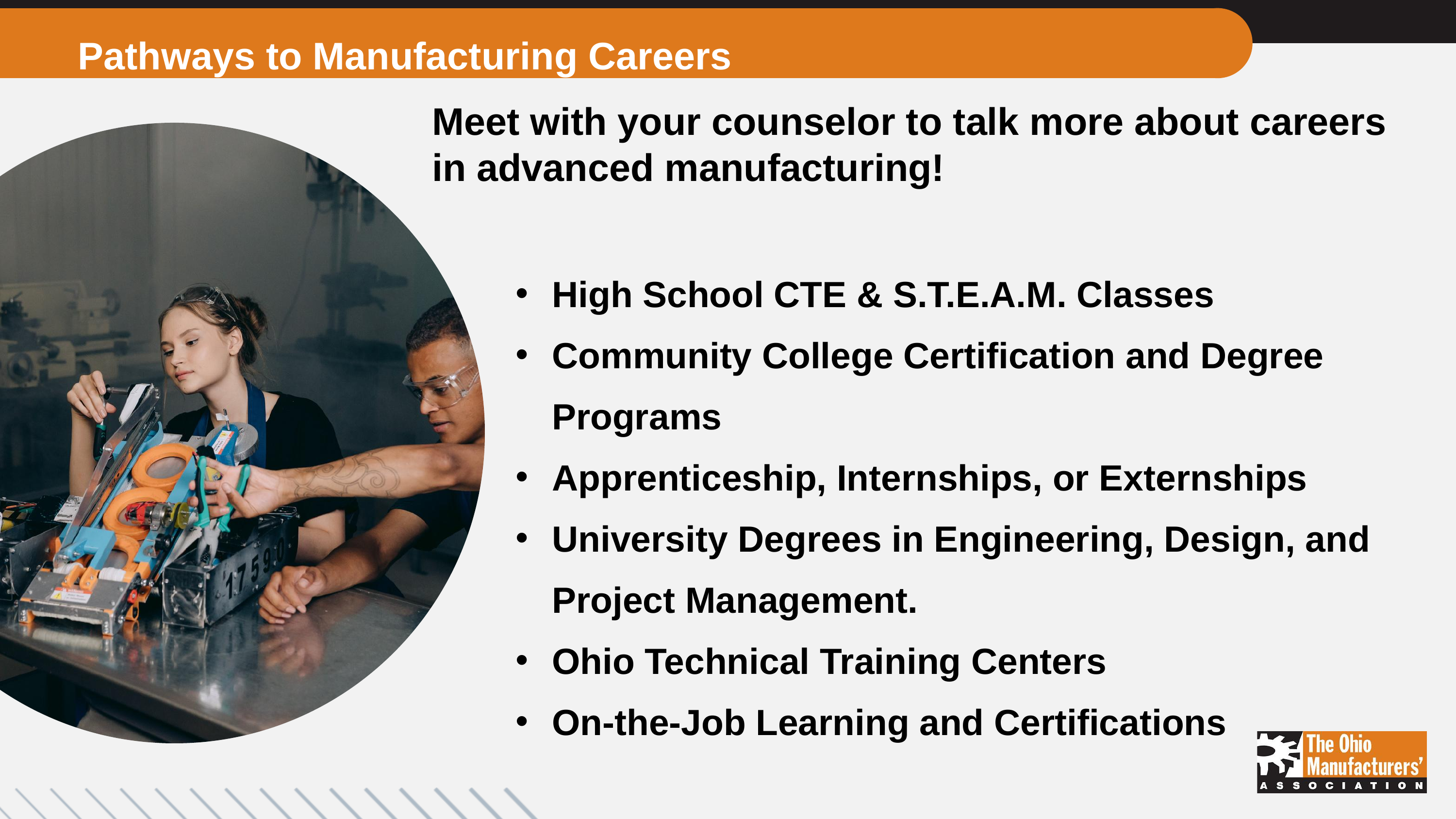

Pathways to Manufacturing Careers
Meet with your counselor to talk more about careers in advanced manufacturing!

High School CTE & S.T.E.A.M. Classes
Community College Certification and Degree  Programs
Apprenticeship, Internships, or Externships
University Degrees in Engineering, Design, and Project Management.
Ohio Technical Training Centers
On-the-Job Learning and Certifications